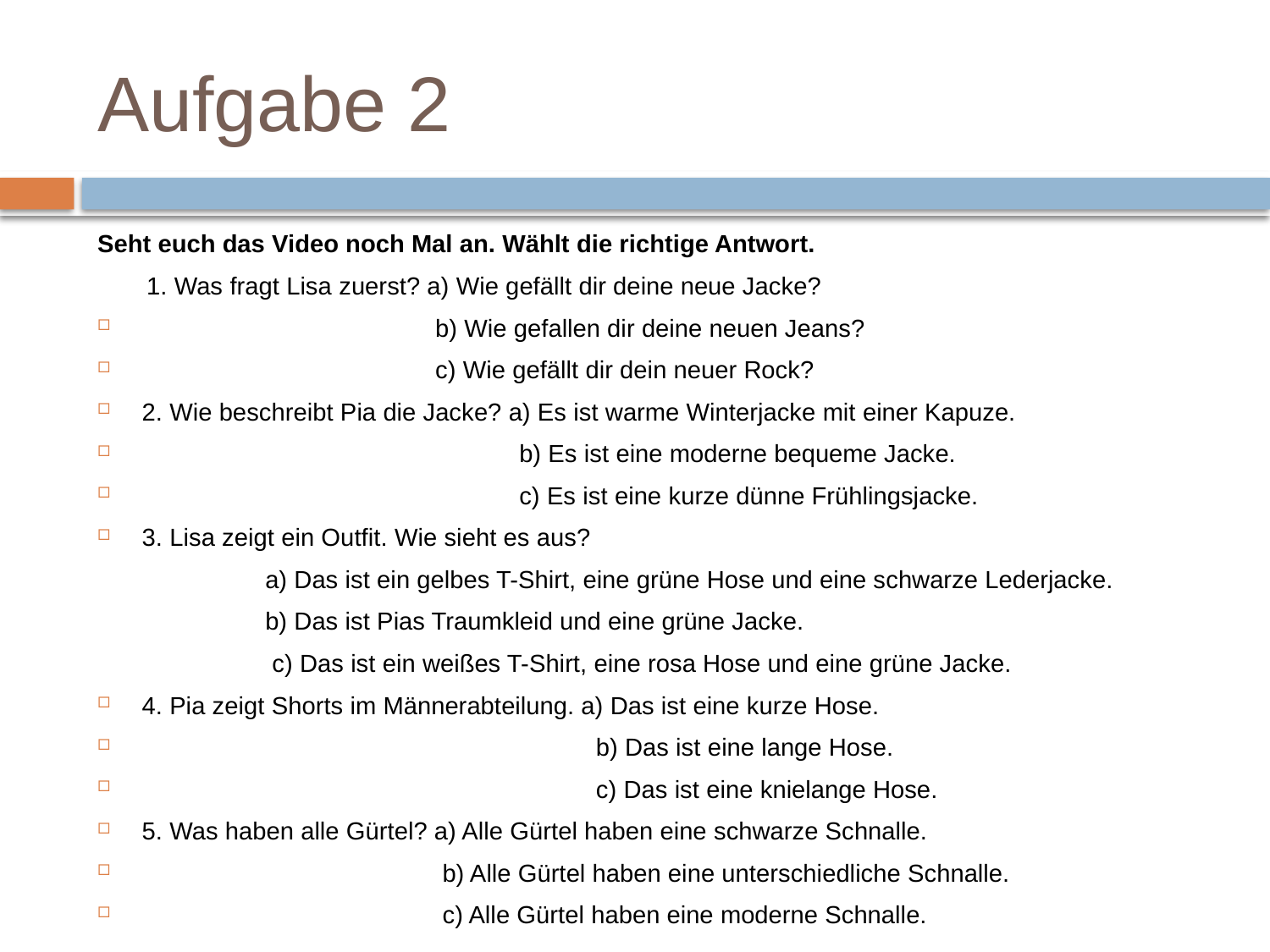

# Aufgabe 2
Seht euch das Video noch Mal an. Wählt die richtige Antwort.
       1. Was fragt Lisa zuerst? a) Wie gefällt dir deine neue Jacke?
                                          b) Wie gefallen dir deine neuen Jeans?
                                          c) Wie gefällt dir dein neuer Rock?
2. Wie beschreibt Pia die Jacke? a) Es ist warme Winterjacke mit einer Kapuze.
                                                      b) Es ist eine moderne bequeme Jacke.
                                                      c) Es ist eine kurze dünne Frühlingsjacke.
3. Lisa zeigt ein Outfit. Wie sieht es aus?
                        a) Das ist ein gelbes T-Shirt, eine grüne Hose und eine schwarze Lederjacke.
                        b) Das ist Pias Traumkleid und eine grüne Jacke.
                         c) Das ist ein weißes T-Shirt, eine rosa Hose und eine grüne Jacke.
4. Pia zeigt Shorts im Männerabteilung. a) Das ist eine kurze Hose.
                                                                 b) Das ist eine lange Hose.
                                                                 c) Das ist eine knielange Hose.
5. Was haben alle Gürtel? a) Alle Gürtel haben eine schwarze Schnalle.
                                           b) Alle Gürtel haben eine unterschiedliche Schnalle.
                                           c) Alle Gürtel haben eine moderne Schnalle.